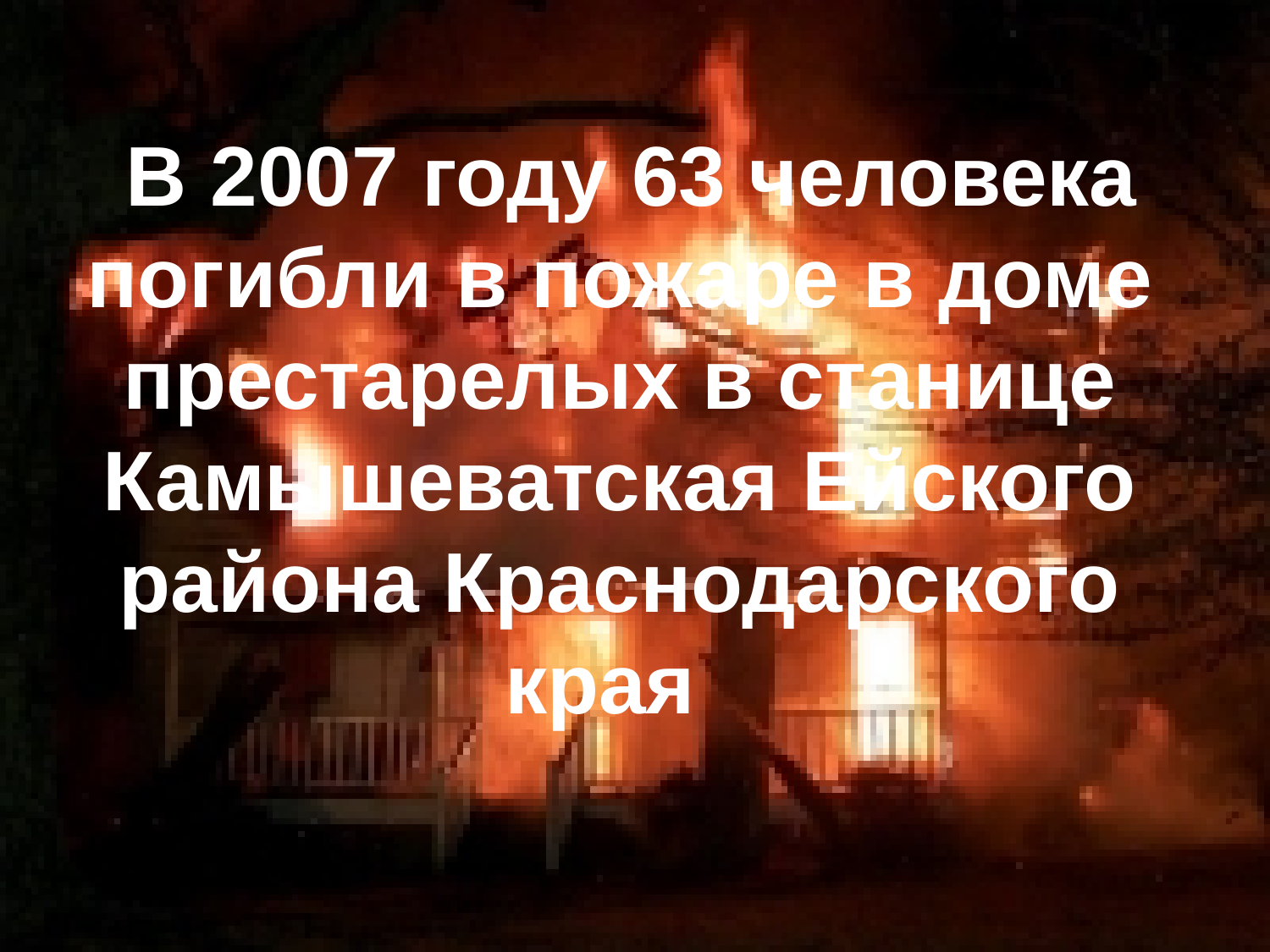

# В 2007 году 63 человека погибли в пожаре в доме престарелых в станице Камышеватская Ейского района Краснодарского края